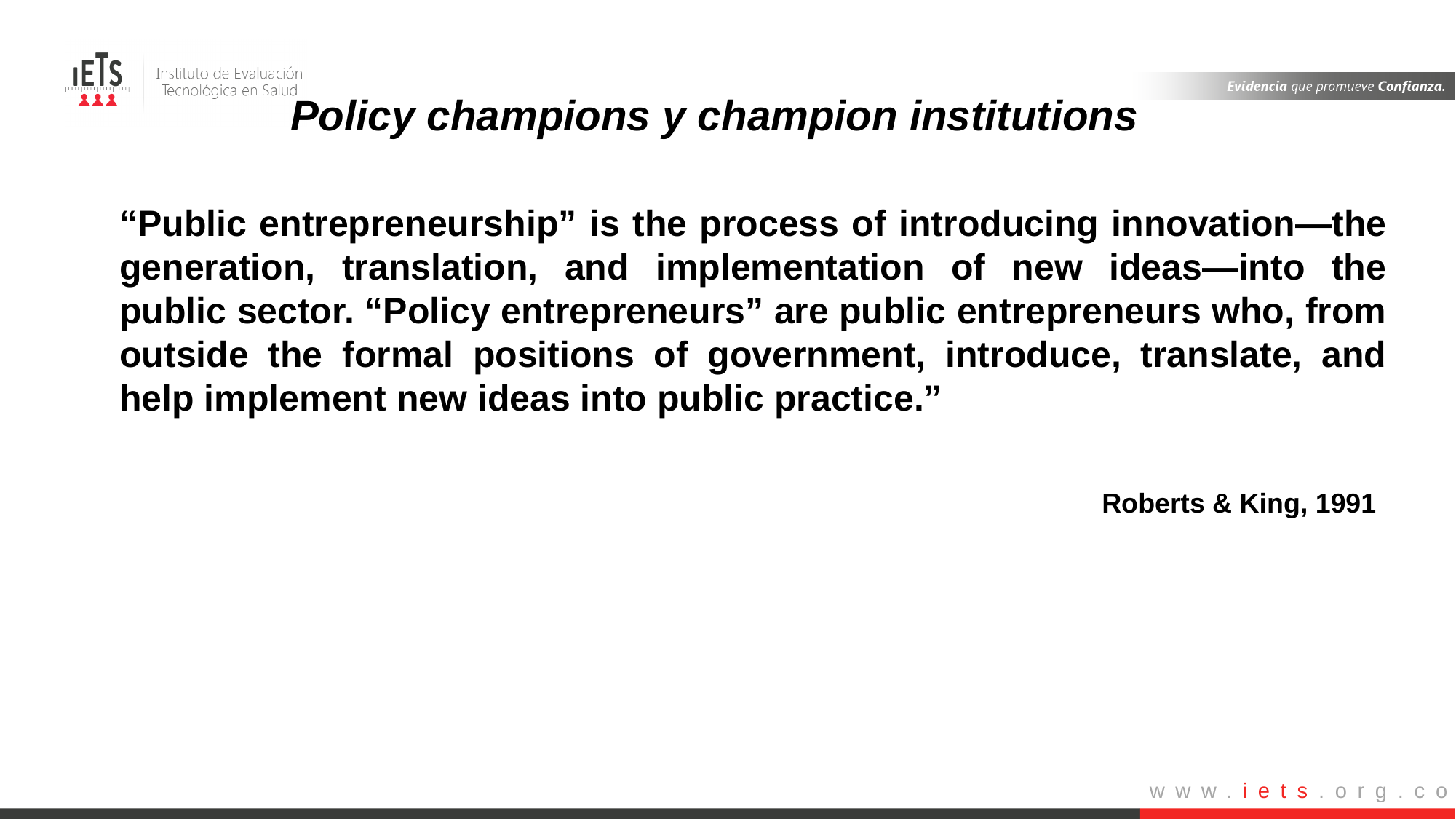

Policy champions y champion institutions
“Public entrepreneurship” is the process of introducing innovation—the generation, translation, and implementation of new ideas—into the public sector. “Policy entrepreneurs” are public entrepreneurs who, from outside the formal positions of government, introduce, translate, and help implement new ideas into public practice.”

									Roberts & King, 1991